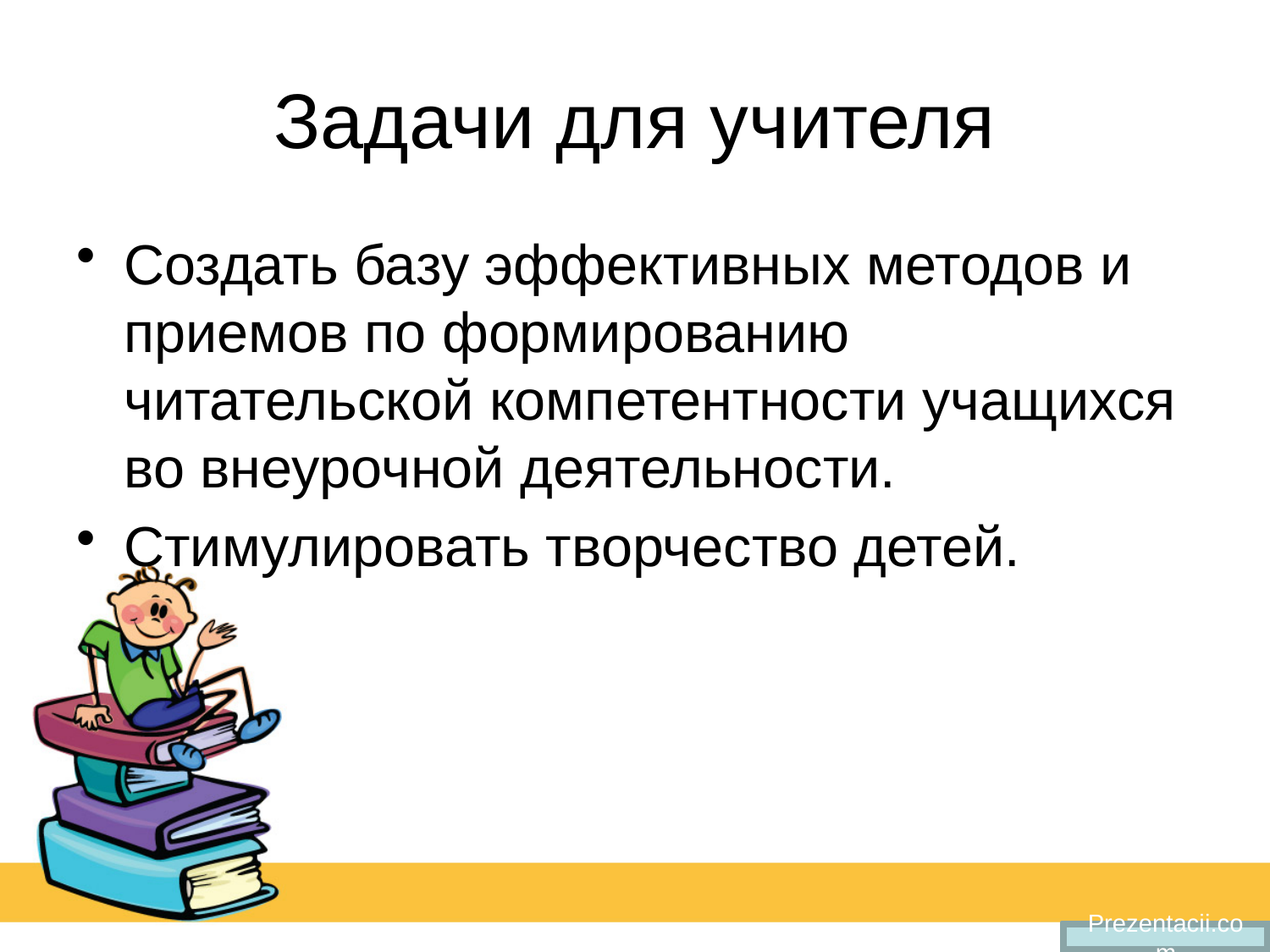

# Задачи для учителя
Создать базу эффективных методов и приемов по формированию читательской компетентности учащихся во внеурочной деятельности.
Стимулировать творчество детей.
Prezentacii.com